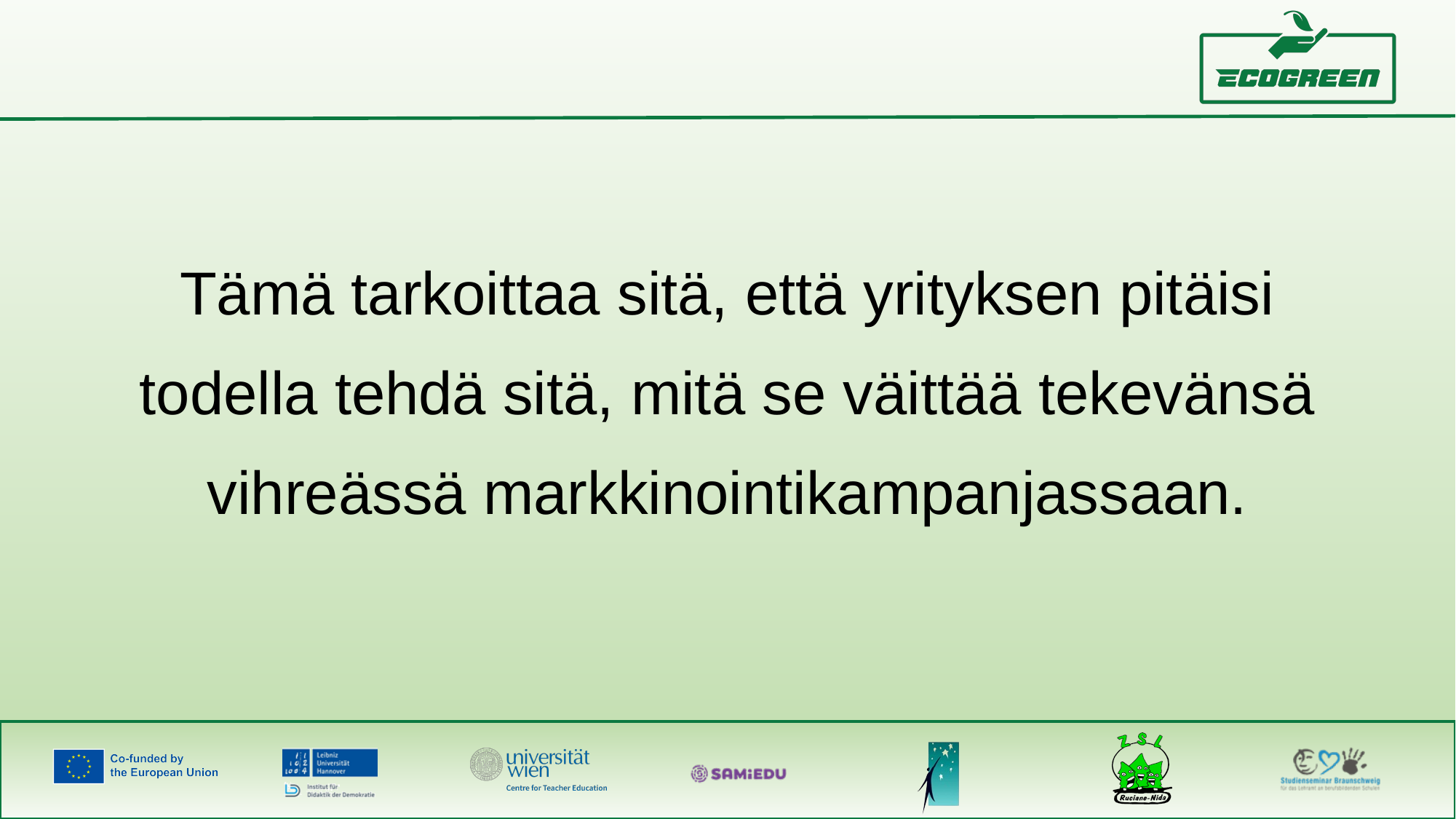

Tämä tarkoittaa sitä, että yrityksen pitäisi todella tehdä sitä, mitä se väittää tekevänsä vihreässä markkinointikampanjassaan.